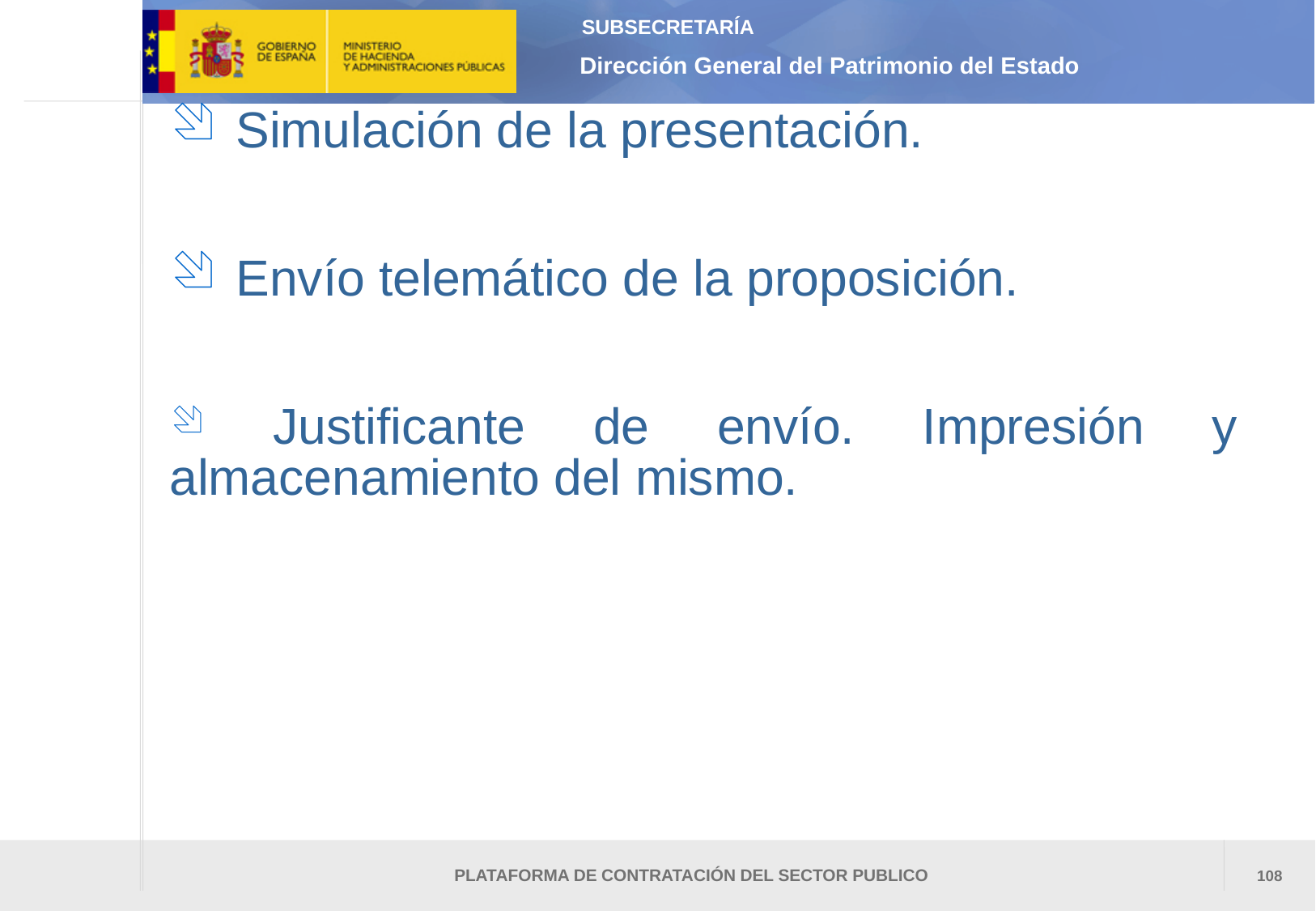

Simulación de la presentación.

 Envío telemático de la proposición.

 Justificante de envío. Impresión y almacenamiento del mismo.